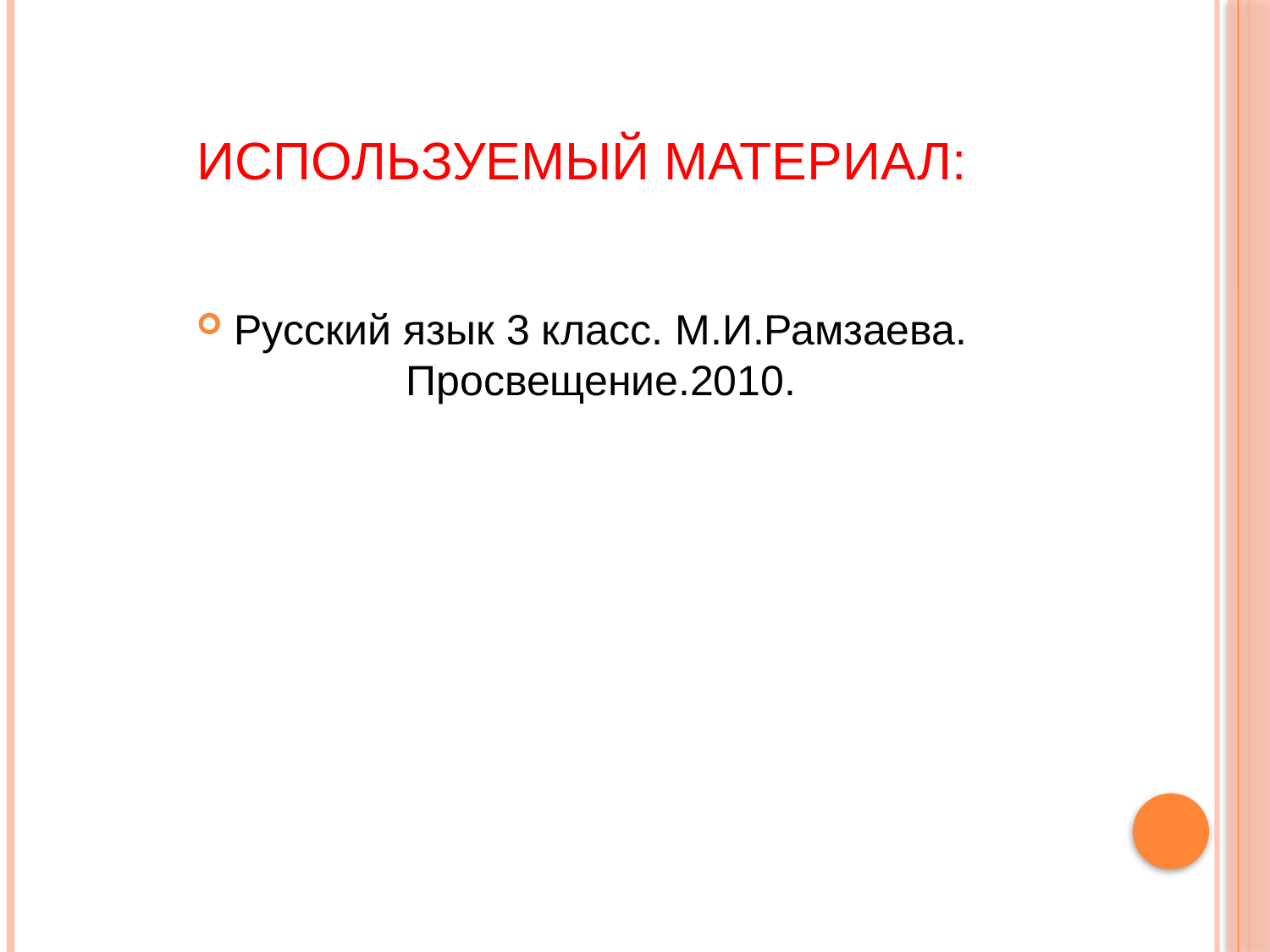

# Используемый материал:
Русский язык 3 класс. М.И.Рамзаева. Просвещение.2010.